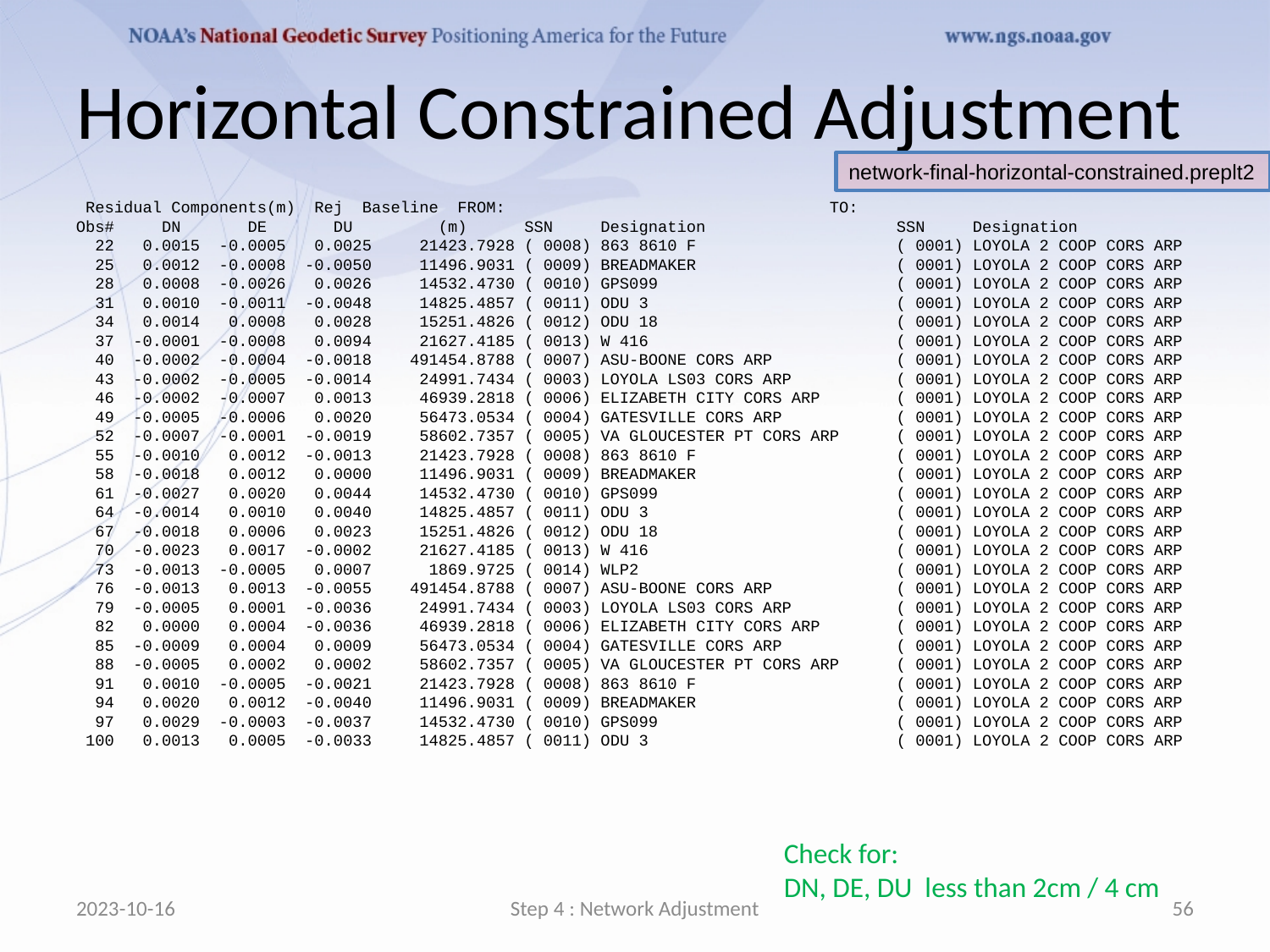

# Horizontal Constrained Adjustment
network-final-horizontal-constrained.preplt2
 Residual Components(m)  Rej  Baseline  FROM:                                  TO:
Obs#     DN       DE       DU         (m)      SSN     Designation                    SSN     Designation
  22   0.0015  -0.0005   0.0025     21423.7928 ( 0008) 863 8610 F                     ( 0001) LOYOLA 2 COOP CORS ARP
  25   0.0012  -0.0008  -0.0050     11496.9031 ( 0009) BREADMAKER                     ( 0001) LOYOLA 2 COOP CORS ARP
  28   0.0008  -0.0026   0.0026     14532.4730 ( 0010) GPS099                         ( 0001) LOYOLA 2 COOP CORS ARP
  31   0.0010  -0.0011  -0.0048     14825.4857 ( 0011) ODU 3                          ( 0001) LOYOLA 2 COOP CORS ARP
  34   0.0014   0.0008   0.0028     15251.4826 ( 0012) ODU 18                         ( 0001) LOYOLA 2 COOP CORS ARP
  37  -0.0001  -0.0008   0.0094     21627.4185 ( 0013) W 416                          ( 0001) LOYOLA 2 COOP CORS ARP
  40  -0.0002  -0.0004  -0.0018    491454.8788 ( 0007) ASU-BOONE CORS ARP             ( 0001) LOYOLA 2 COOP CORS ARP
  43  -0.0002  -0.0005  -0.0014     24991.7434 ( 0003) LOYOLA LS03 CORS ARP           ( 0001) LOYOLA 2 COOP CORS ARP
  46  -0.0002  -0.0007   0.0013     46939.2818 ( 0006) ELIZABETH CITY CORS ARP        ( 0001) LOYOLA 2 COOP CORS ARP
  49  -0.0005  -0.0006   0.0020     56473.0534 ( 0004) GATESVILLE CORS ARP            ( 0001) LOYOLA 2 COOP CORS ARP
  52  -0.0007  -0.0001  -0.0019     58602.7357 ( 0005) VA GLOUCESTER PT CORS ARP      ( 0001) LOYOLA 2 COOP CORS ARP
  55  -0.0010   0.0012  -0.0013     21423.7928 ( 0008) 863 8610 F                     ( 0001) LOYOLA 2 COOP CORS ARP
  58  -0.0018   0.0012   0.0000     11496.9031 ( 0009) BREADMAKER                     ( 0001) LOYOLA 2 COOP CORS ARP
  61  -0.0027   0.0020   0.0044     14532.4730 ( 0010) GPS099                         ( 0001) LOYOLA 2 COOP CORS ARP
  64  -0.0014   0.0010   0.0040     14825.4857 ( 0011) ODU 3                          ( 0001) LOYOLA 2 COOP CORS ARP
  67  -0.0018   0.0006   0.0023     15251.4826 ( 0012) ODU 18                         ( 0001) LOYOLA 2 COOP CORS ARP
  70  -0.0023   0.0017  -0.0002     21627.4185 ( 0013) W 416                          ( 0001) LOYOLA 2 COOP CORS ARP
  73  -0.0013  -0.0005   0.0007      1869.9725 ( 0014) WLP2                           ( 0001) LOYOLA 2 COOP CORS ARP
  76  -0.0013   0.0013  -0.0055    491454.8788 ( 0007) ASU-BOONE CORS ARP             ( 0001) LOYOLA 2 COOP CORS ARP
  79  -0.0005   0.0001  -0.0036     24991.7434 ( 0003) LOYOLA LS03 CORS ARP           ( 0001) LOYOLA 2 COOP CORS ARP
  82   0.0000   0.0004  -0.0036     46939.2818 ( 0006) ELIZABETH CITY CORS ARP        ( 0001) LOYOLA 2 COOP CORS ARP
  85  -0.0009   0.0004   0.0009     56473.0534 ( 0004) GATESVILLE CORS ARP            ( 0001) LOYOLA 2 COOP CORS ARP
  88  -0.0005   0.0002   0.0002     58602.7357 ( 0005) VA GLOUCESTER PT CORS ARP      ( 0001) LOYOLA 2 COOP CORS ARP
  91   0.0010  -0.0005  -0.0021     21423.7928 ( 0008) 863 8610 F                     ( 0001) LOYOLA 2 COOP CORS ARP
  94   0.0020   0.0012  -0.0040     11496.9031 ( 0009) BREADMAKER                     ( 0001) LOYOLA 2 COOP CORS ARP
  97   0.0029  -0.0003  -0.0037     14532.4730 ( 0010) GPS099                         ( 0001) LOYOLA 2 COOP CORS ARP
 100   0.0013   0.0005  -0.0033     14825.4857 ( 0011) ODU 3                          ( 0001) LOYOLA 2 COOP CORS ARP
Check for:
DN, DE, DU  less than 2cm / 4 cm
2023-10-16
Step 4 : Network Adjustment
56